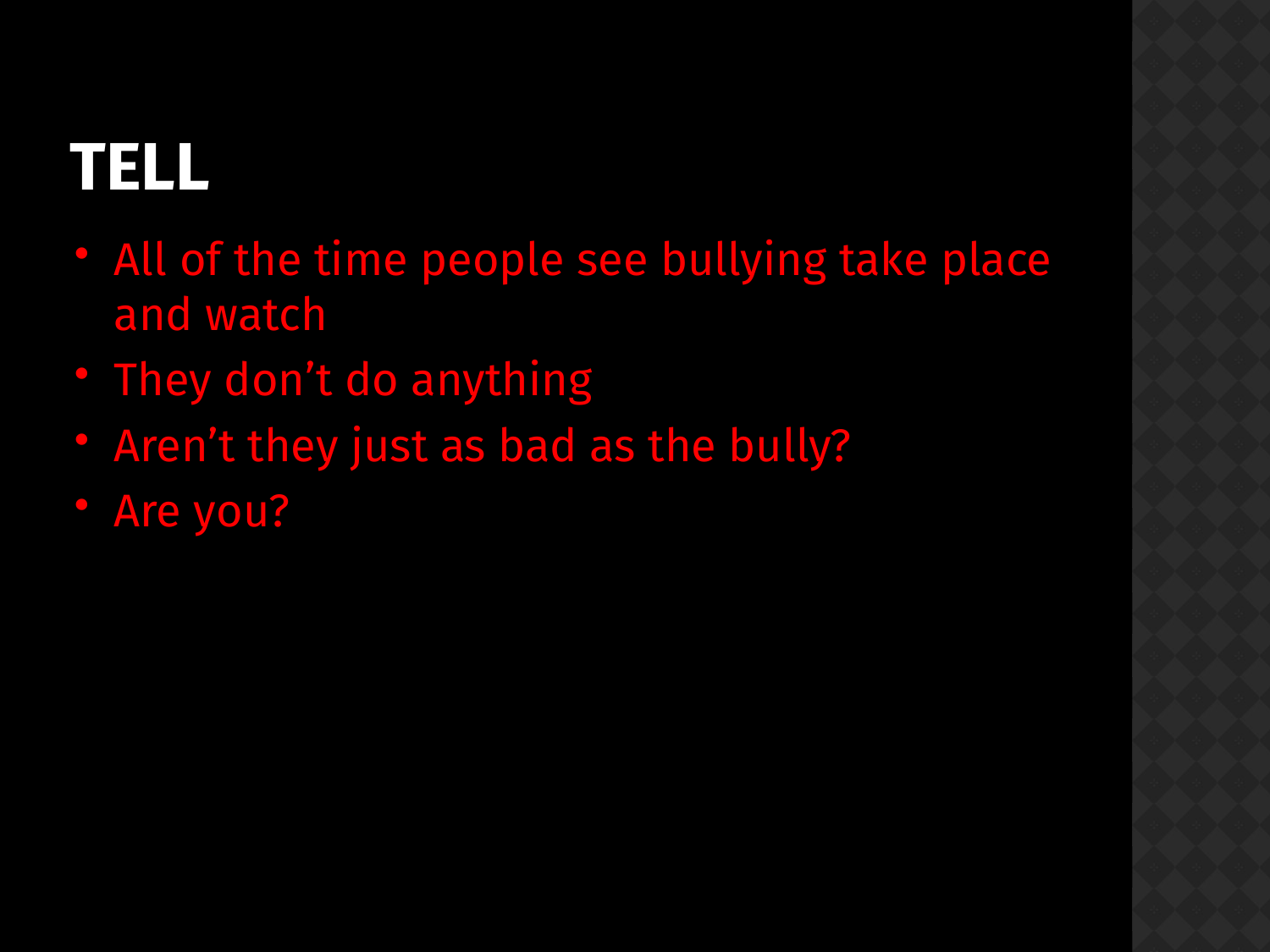

# Tell
All of the time people see bullying take place and watch
They don’t do anything
Aren’t they just as bad as the bully?
Are you?